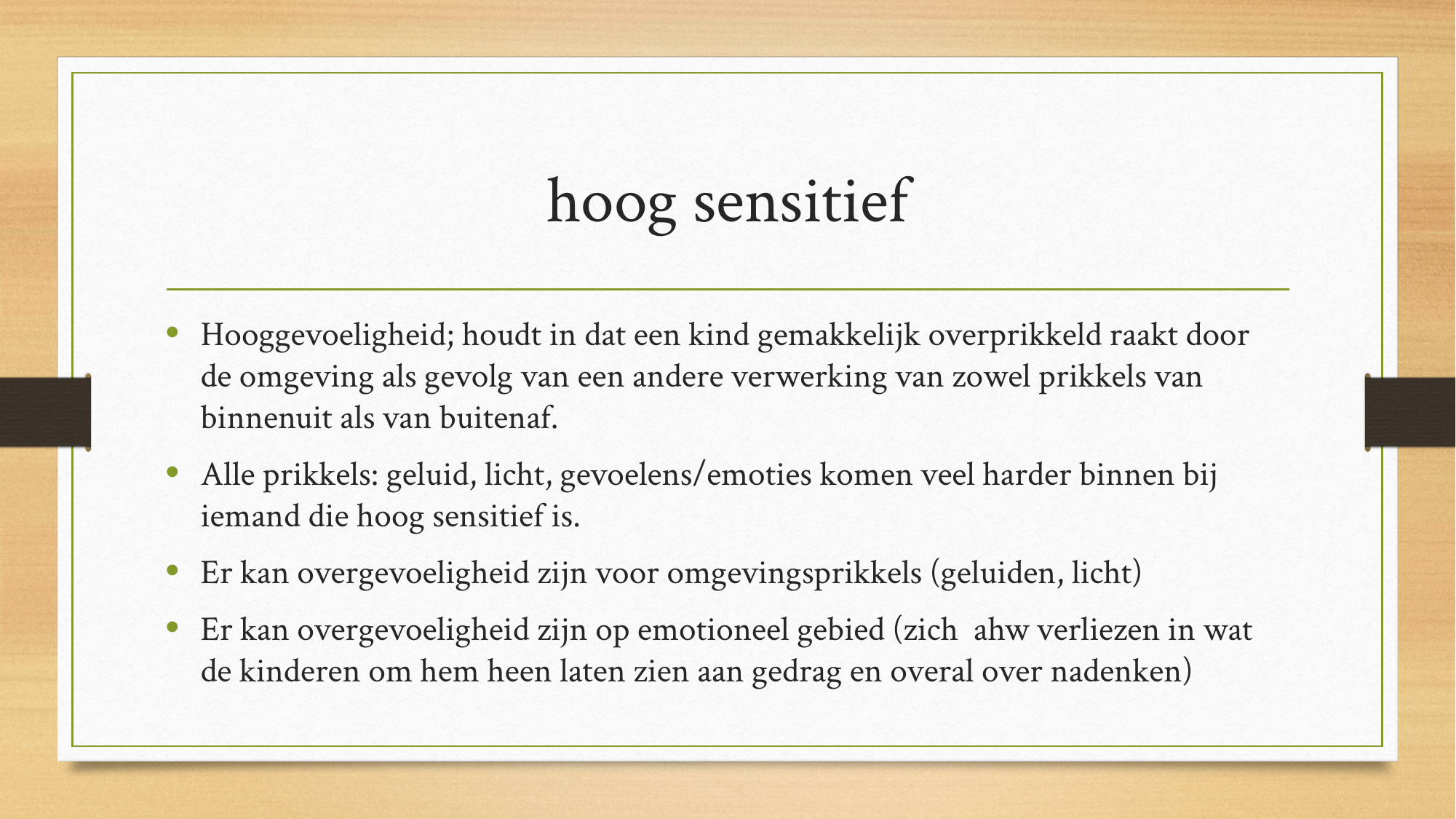

# hoog sensitief
Hooggevoeligheid; houdt in dat een kind gemakkelijk overprikkeld raakt door de omgeving als gevolg van een andere verwerking van zowel prikkels van binnenuit als van buitenaf.
Alle prikkels: geluid, licht, gevoelens/emoties komen veel harder binnen bij iemand die hoog sensitief is.
Er kan overgevoeligheid zijn voor omgevingsprikkels (geluiden, licht)
Er kan overgevoeligheid zijn op emotioneel gebied (zich  ahw verliezen in wat de kinderen om hem heen laten zien aan gedrag en overal over nadenken)